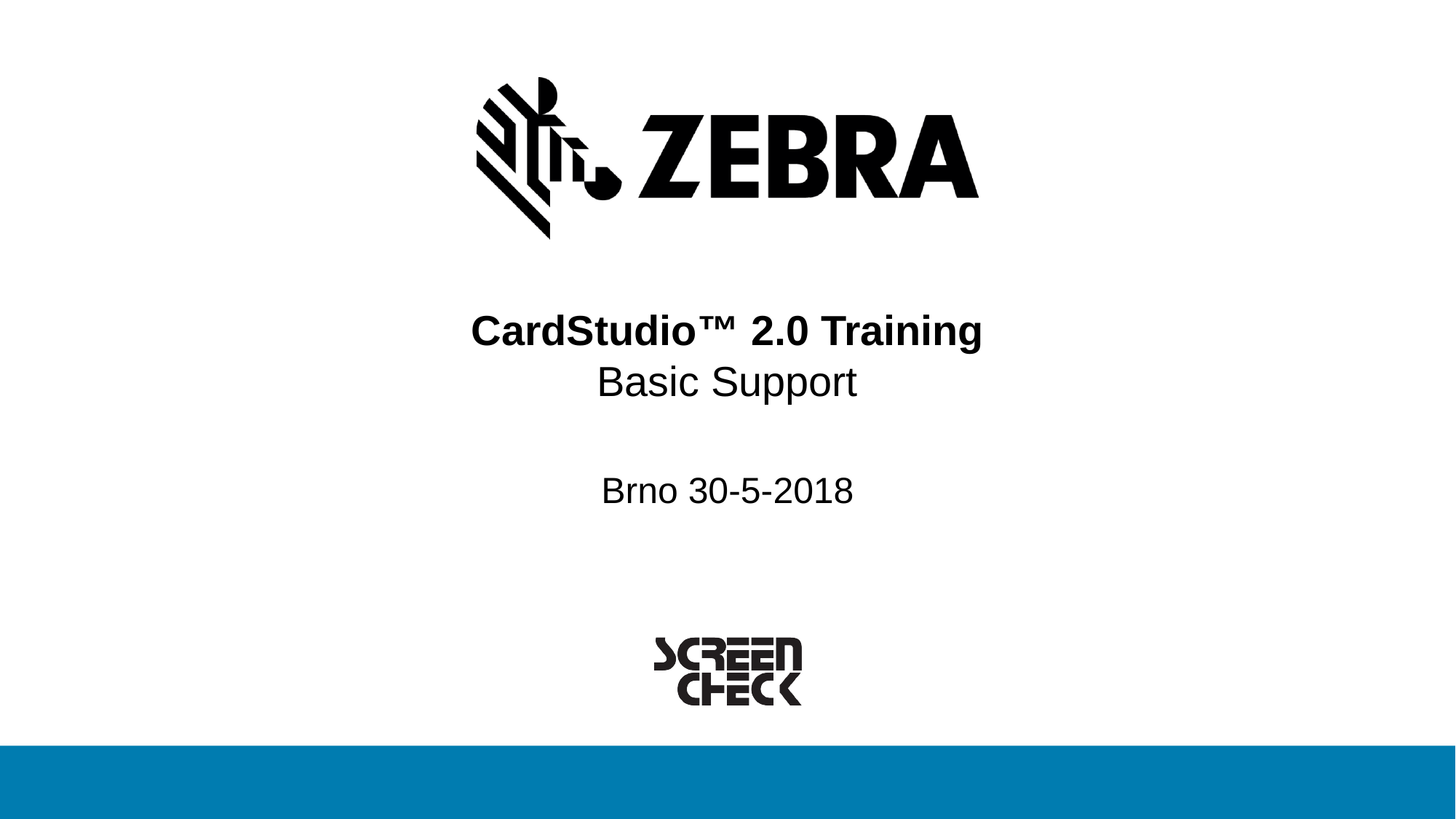

# CardStudio™ 2.0 Training Basic Support
Brno 30-5-2018